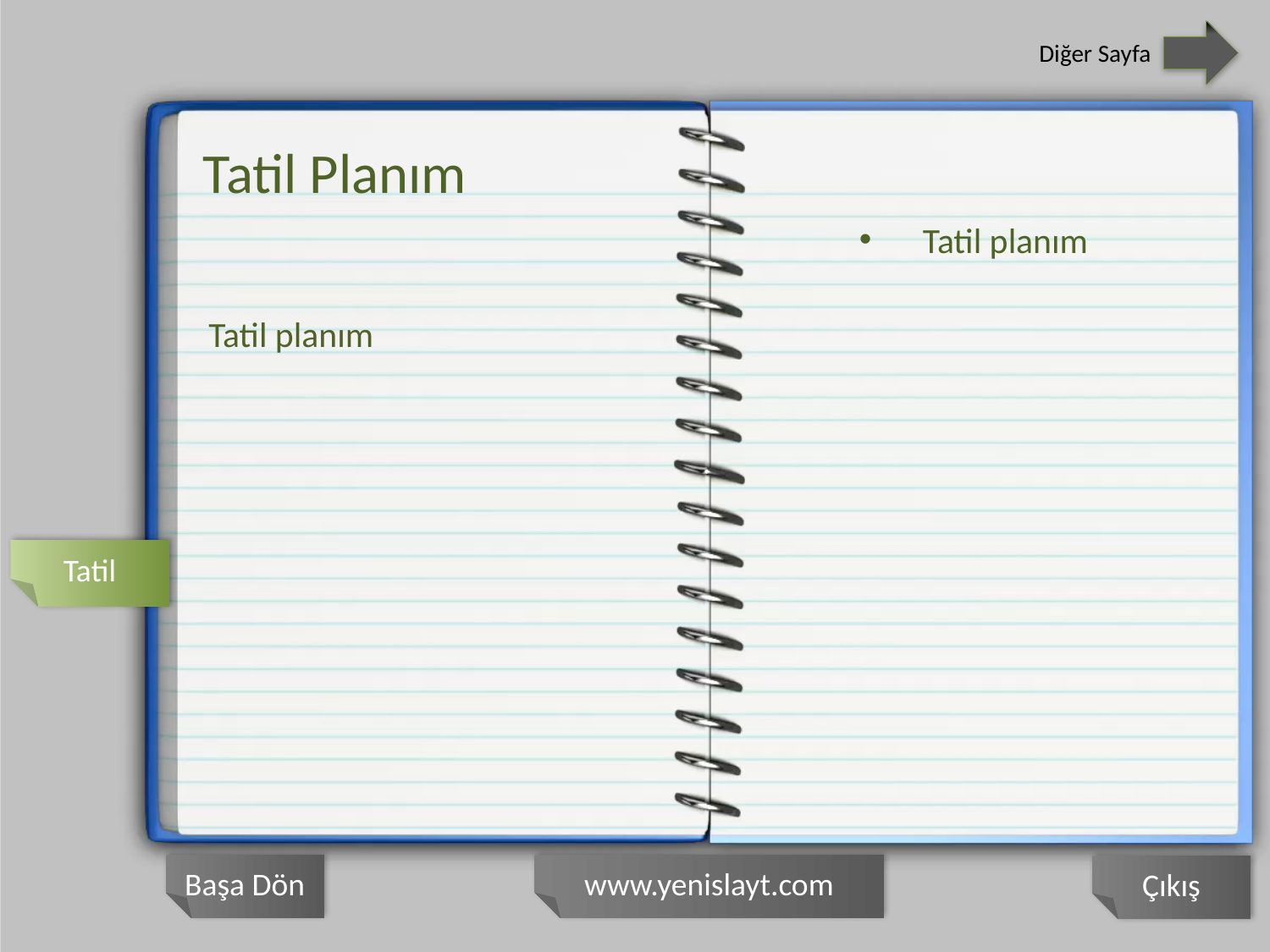

Diğer Sayfa
Tatil Planım
Tatil planım

Tatil planım

Tatil
Başa Dön
www.yenislayt.com
Çıkış